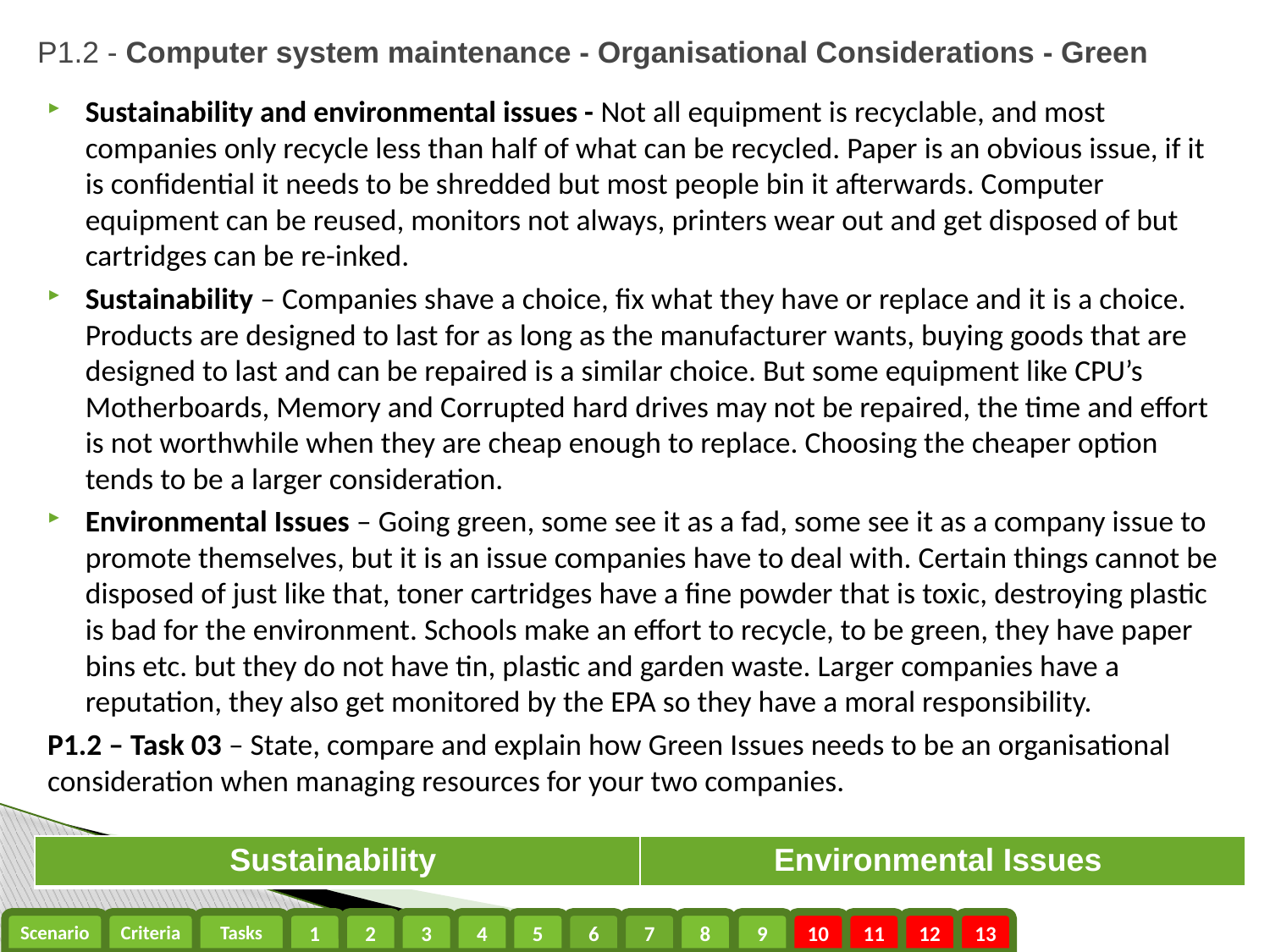

# P1.2 - Computer system maintenance - Organisational Considerations - Green
Sustainability and environmental issues - Not all equipment is recyclable, and most companies only recycle less than half of what can be recycled. Paper is an obvious issue, if it is confidential it needs to be shredded but most people bin it afterwards. Computer equipment can be reused, monitors not always, printers wear out and get disposed of but cartridges can be re-inked.
Sustainability – Companies shave a choice, fix what they have or replace and it is a choice. Products are designed to last for as long as the manufacturer wants, buying goods that are designed to last and can be repaired is a similar choice. But some equipment like CPU’s Motherboards, Memory and Corrupted hard drives may not be repaired, the time and effort is not worthwhile when they are cheap enough to replace. Choosing the cheaper option tends to be a larger consideration.
Environmental Issues – Going green, some see it as a fad, some see it as a company issue to promote themselves, but it is an issue companies have to deal with. Certain things cannot be disposed of just like that, toner cartridges have a fine powder that is toxic, destroying plastic is bad for the environment. Schools make an effort to recycle, to be green, they have paper bins etc. but they do not have tin, plastic and garden waste. Larger companies have a reputation, they also get monitored by the EPA so they have a moral responsibility.
P1.2 – Task 03 – State, compare and explain how Green Issues needs to be an organisational consideration when managing resources for your two companies.

| Sustainability | Environmental Issues |
| --- | --- |